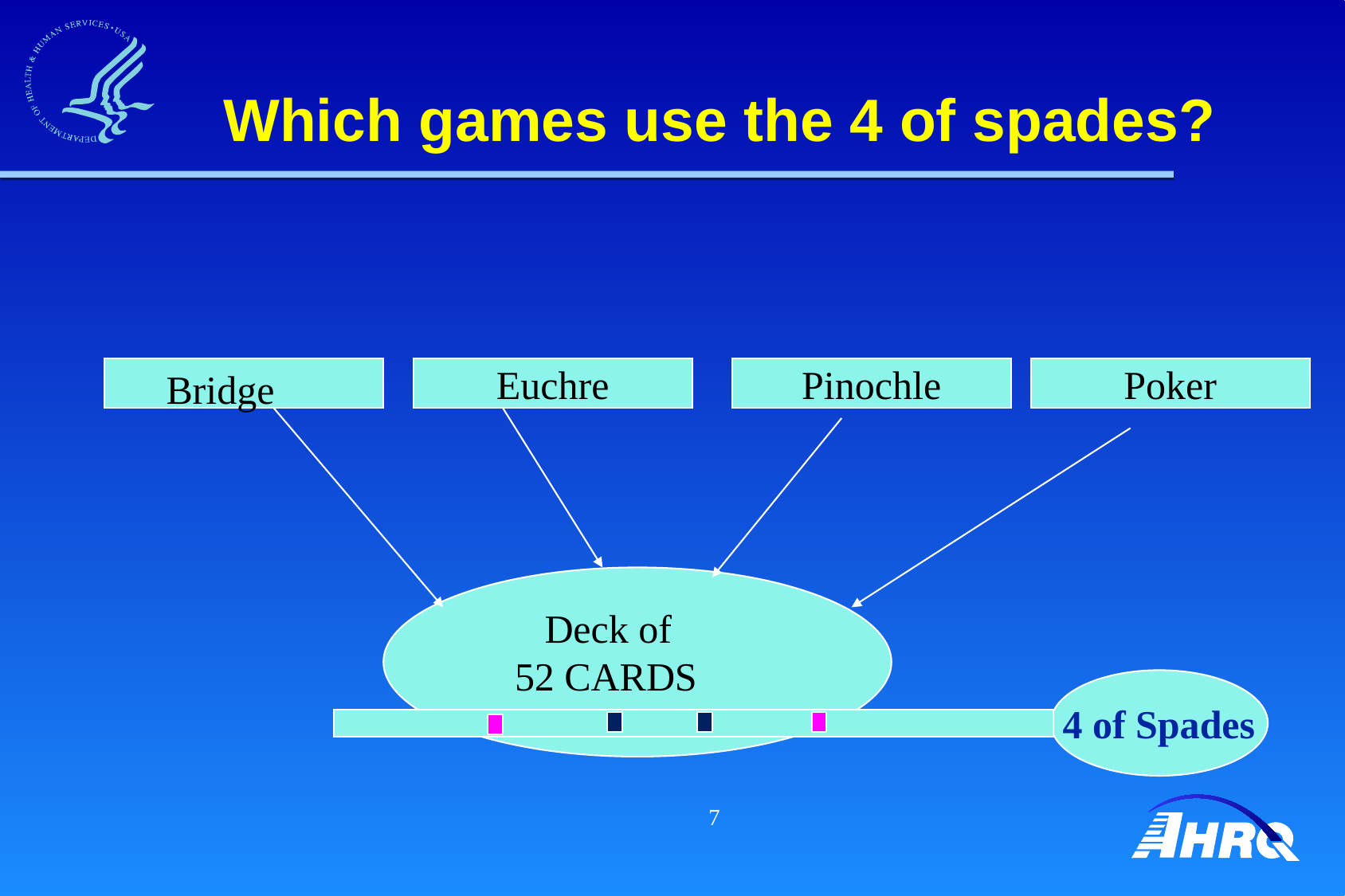

Which games use the 4 of spades?

Bridge
Euchre
Pinochle
Poker

   Deck of            52 CARDS

                                                                        4 of Spades

7